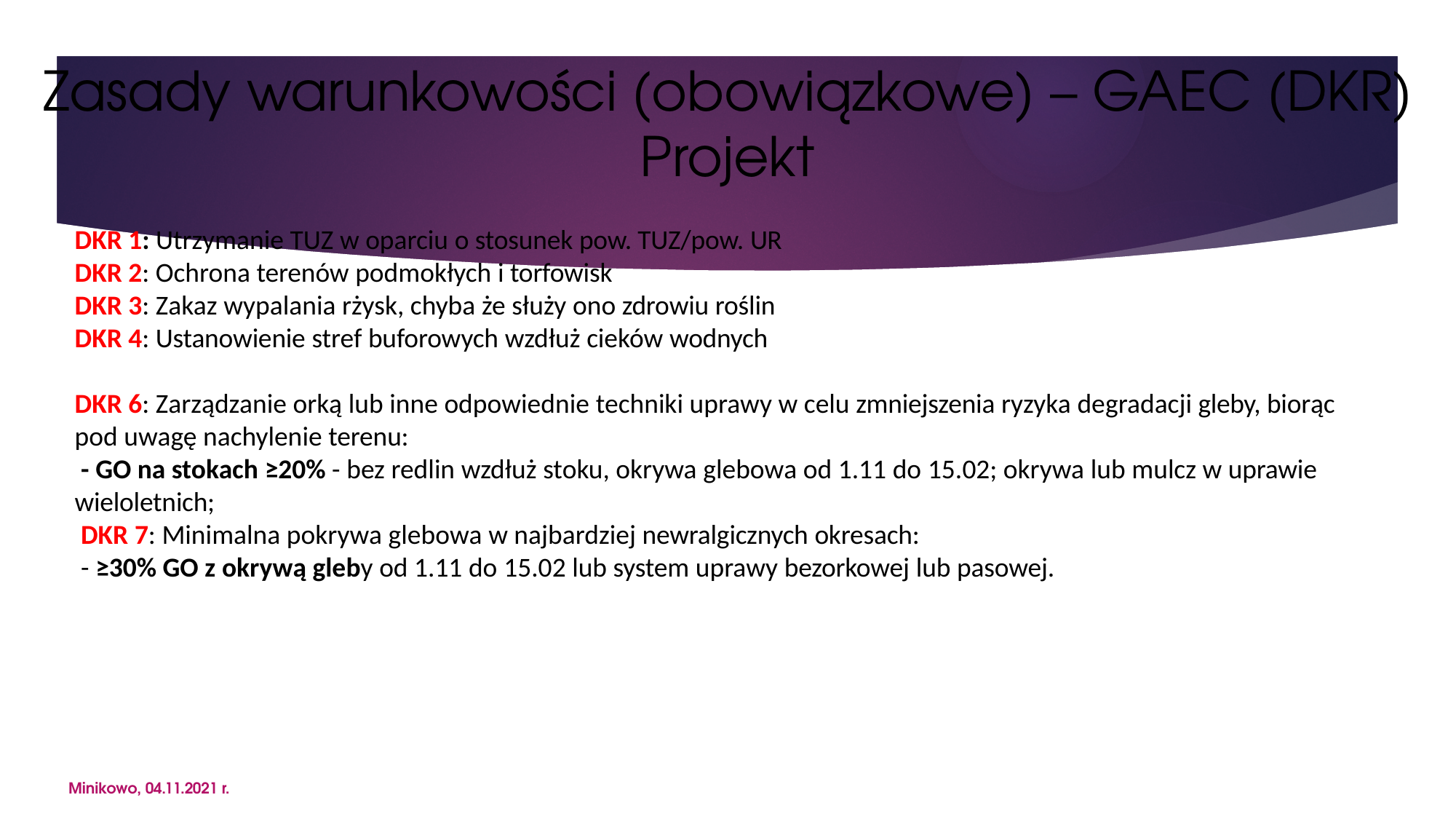

# Zasady warunkowości (obowiązkowe) – GAEC (DKR)
Projekt
DKR 1: Utrzymanie TUZ w oparciu o stosunek pow. TUZ/pow. UR
DKR 2: Ochrona terenów podmokłych i torfowisk
DKR 3: Zakaz wypalania rżysk, chyba że służy ono zdrowiu roślin
DKR 4: Ustanowienie stref buforowych wzdłuż cieków wodnych
DKR 6: Zarządzanie orką lub inne odpowiednie techniki uprawy w celu zmniejszenia ryzyka degradacji gleby, biorąc pod uwagę nachylenie terenu:
- GO na stokach ≥20% - bez redlin wzdłuż stoku, okrywa glebowa od 1.11 do 15.02; okrywa lub mulcz w uprawie wieloletnich;
DKR 7: Minimalna pokrywa glebowa w najbardziej newralgicznych okresach:
- ≥30% GO z okrywą gleby od 1.11 do 15.02 lub system uprawy bezorkowej lub pasowej.
Minikowo, 04.11.2021 r.